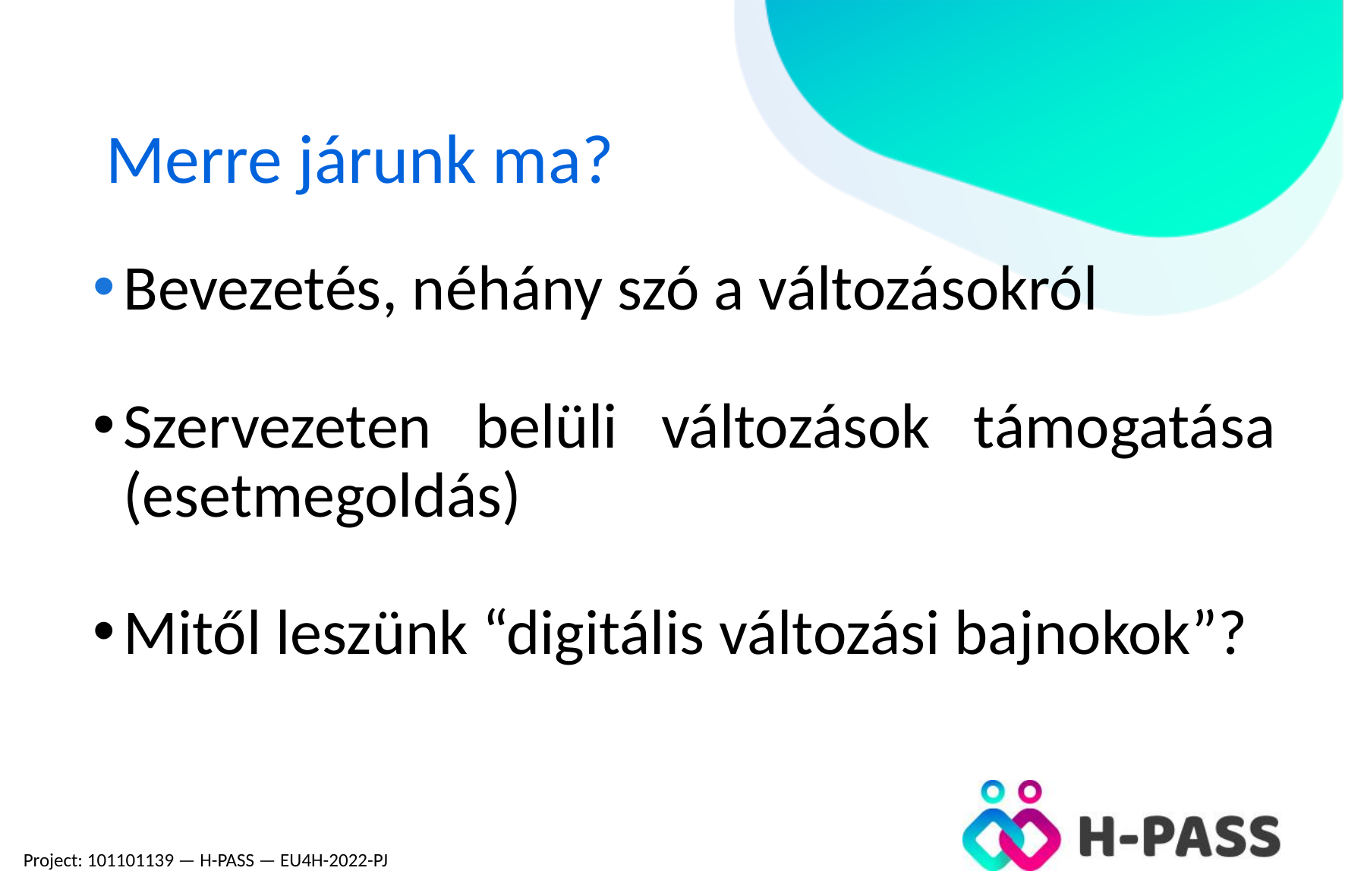

Merre járunk ma?
Bevezetés, néhány szó a változásokról

Szervezeten belüli változások támogatása (esetmegoldás)

Mitől leszünk “digitális változási bajnokok”?
Project: 101101139 — H-PASS — EU4H-2022-PJ